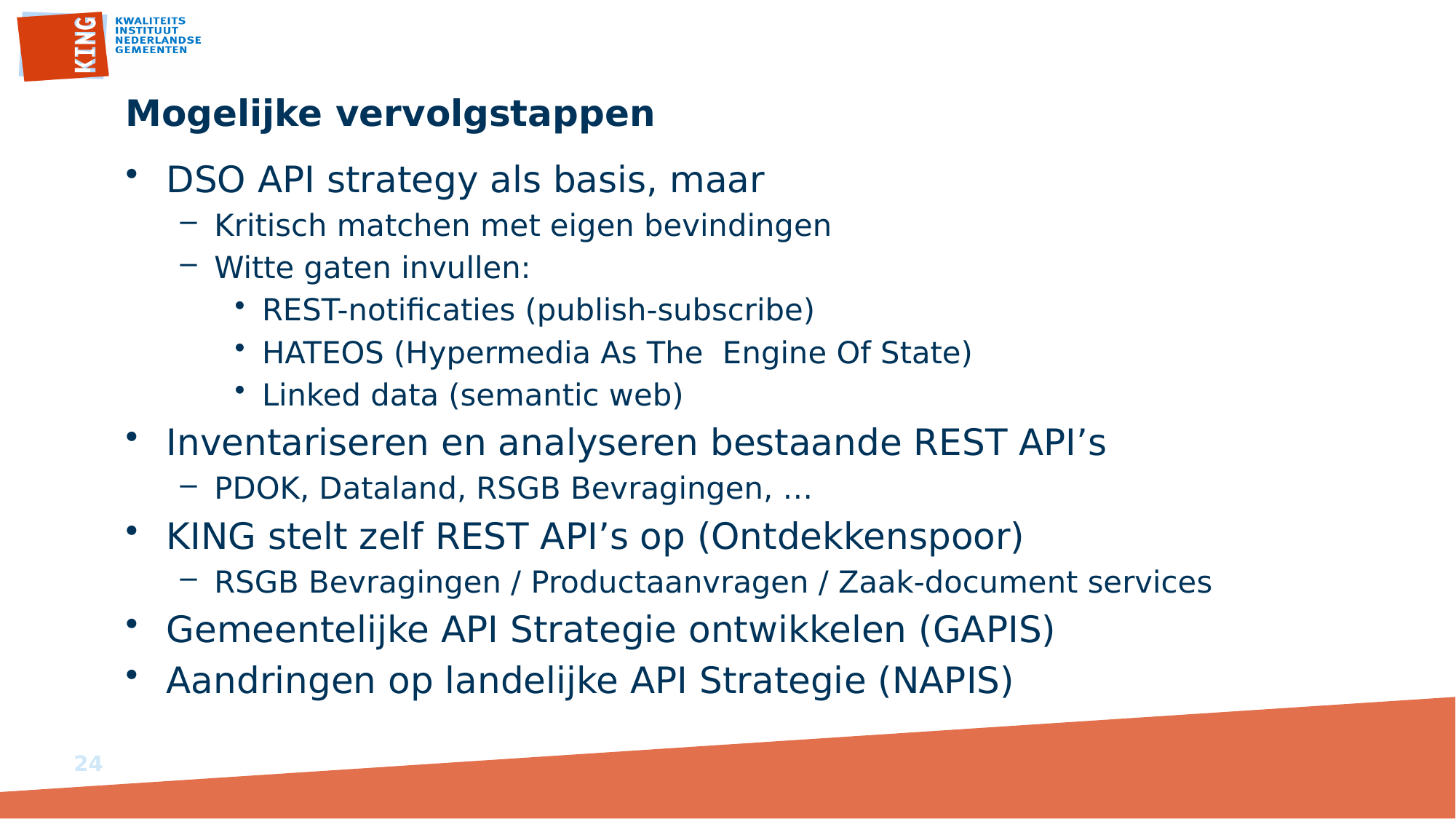

# Mogelijke vervolgstappen
DSO API strategy als basis, maar
Kritisch matchen met eigen bevindingen
Witte gaten invullen:
REST-notificaties (publish-subscribe)
HATEOS (Hypermedia As The  Engine Of State)
Linked data (semantic web)
Inventariseren en analyseren bestaande REST API’s
PDOK, Dataland, RSGB Bevragingen, …
KING stelt zelf REST API’s op (Ontdekkenspoor)
RSGB Bevragingen / Productaanvragen / Zaak-document services
Gemeentelijke API Strategie ontwikkelen (GAPIS)
Aandringen op landelijke API Strategie (NAPIS)
24